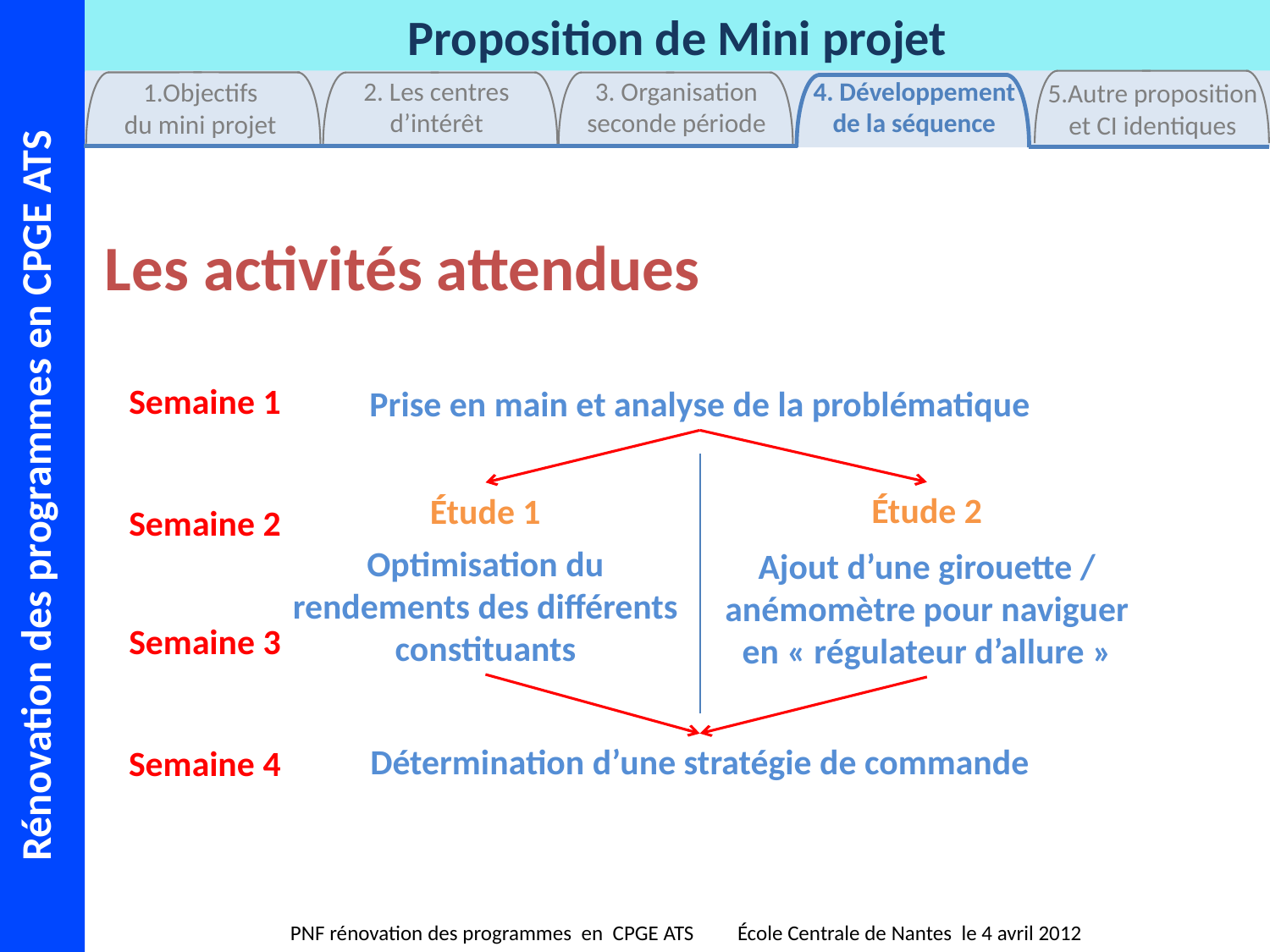

Les activités attendues
Semaine 1
Prise en main et analyse de la problématique
Étude 2
Étude 1
Semaine 2
Optimisation du rendements des différents constituants
Ajout d’une girouette / anémomètre pour naviguer en « régulateur d’allure »
Semaine 3
Détermination d’une stratégie de commande
Semaine 4